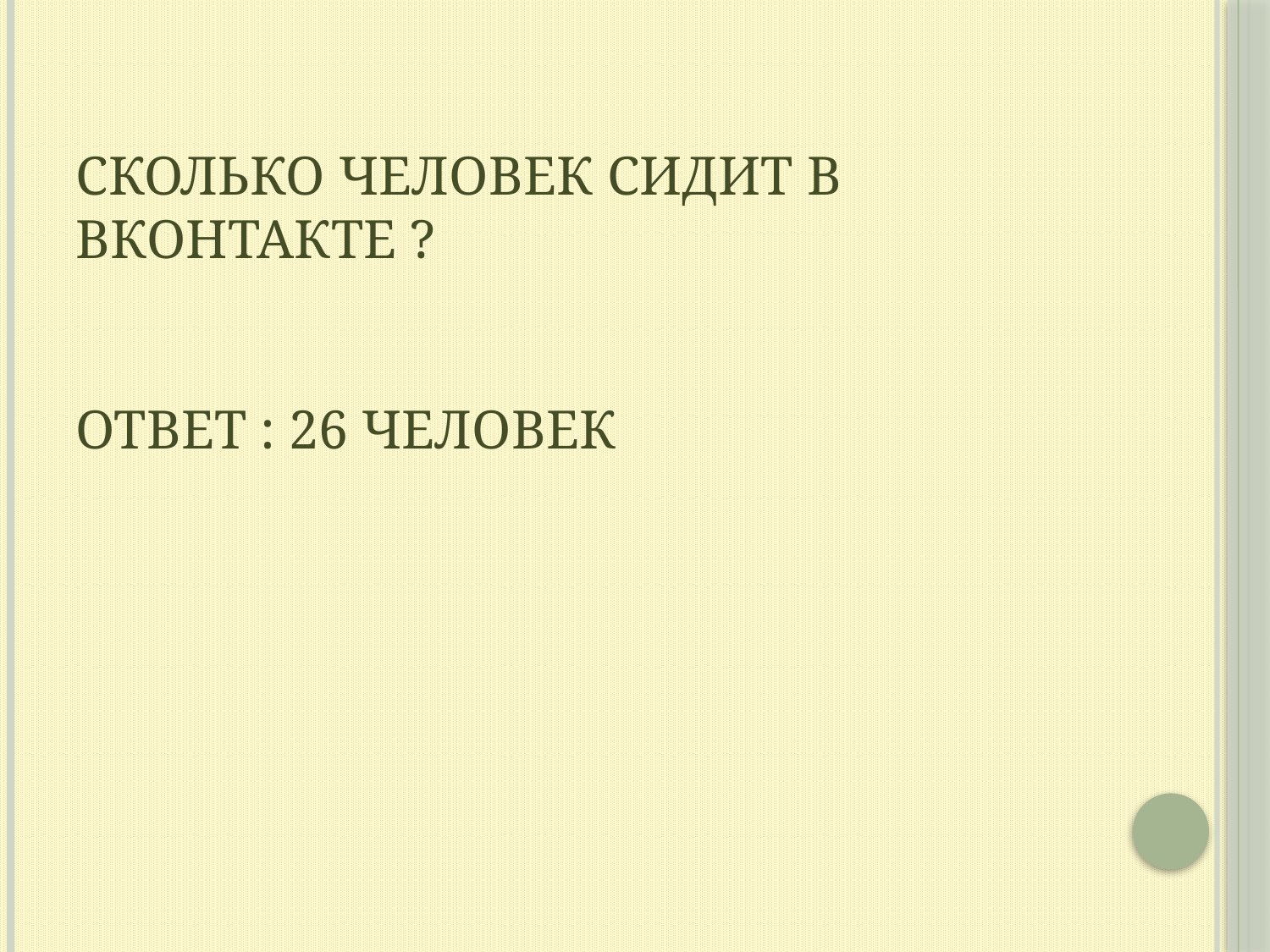

# Сколько человек сидит в Вконтакте ? Ответ : 26 человек